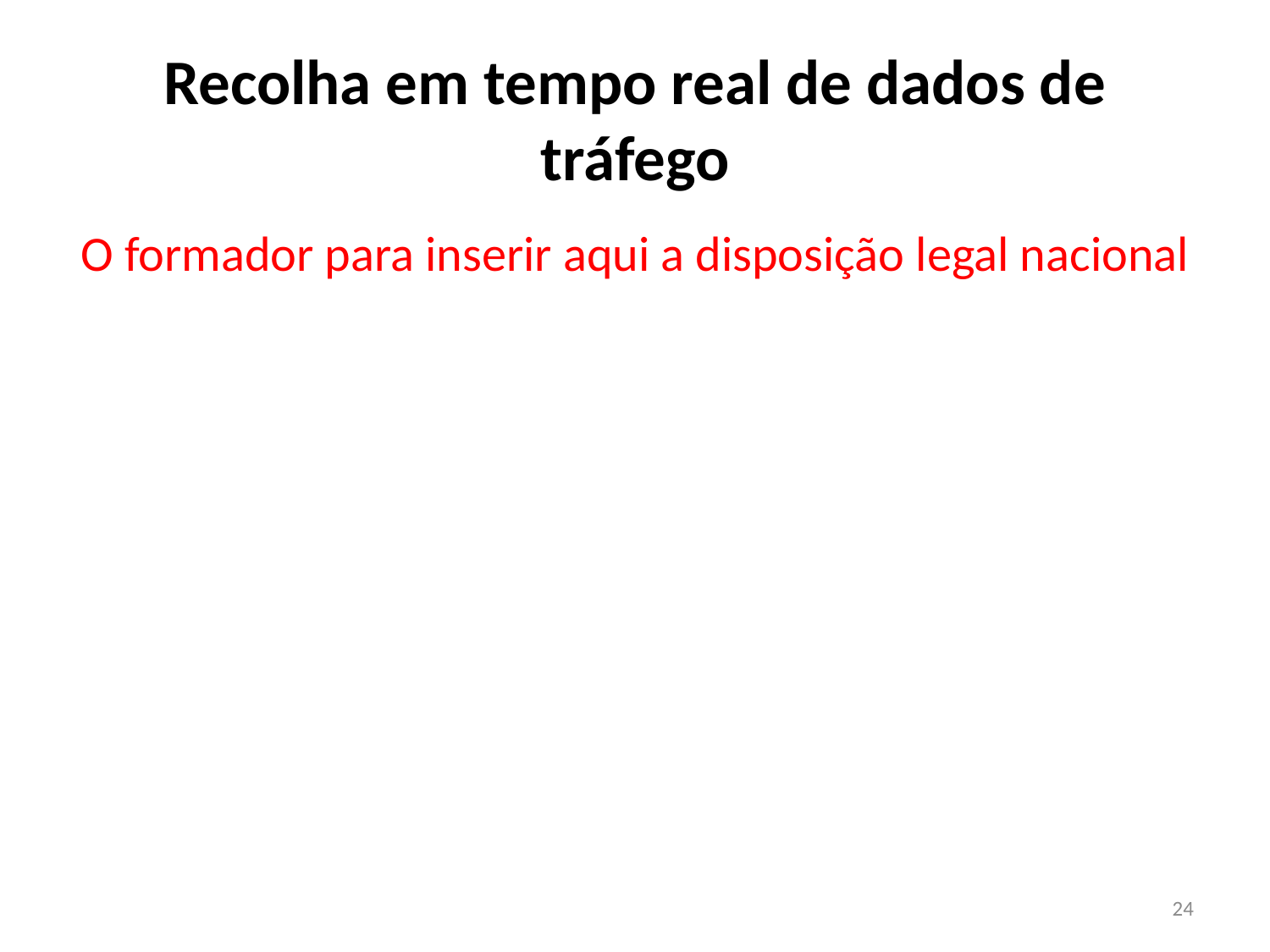

# Recolha em tempo real de dados de tráfego
O formador para inserir aqui a disposição legal nacional
24